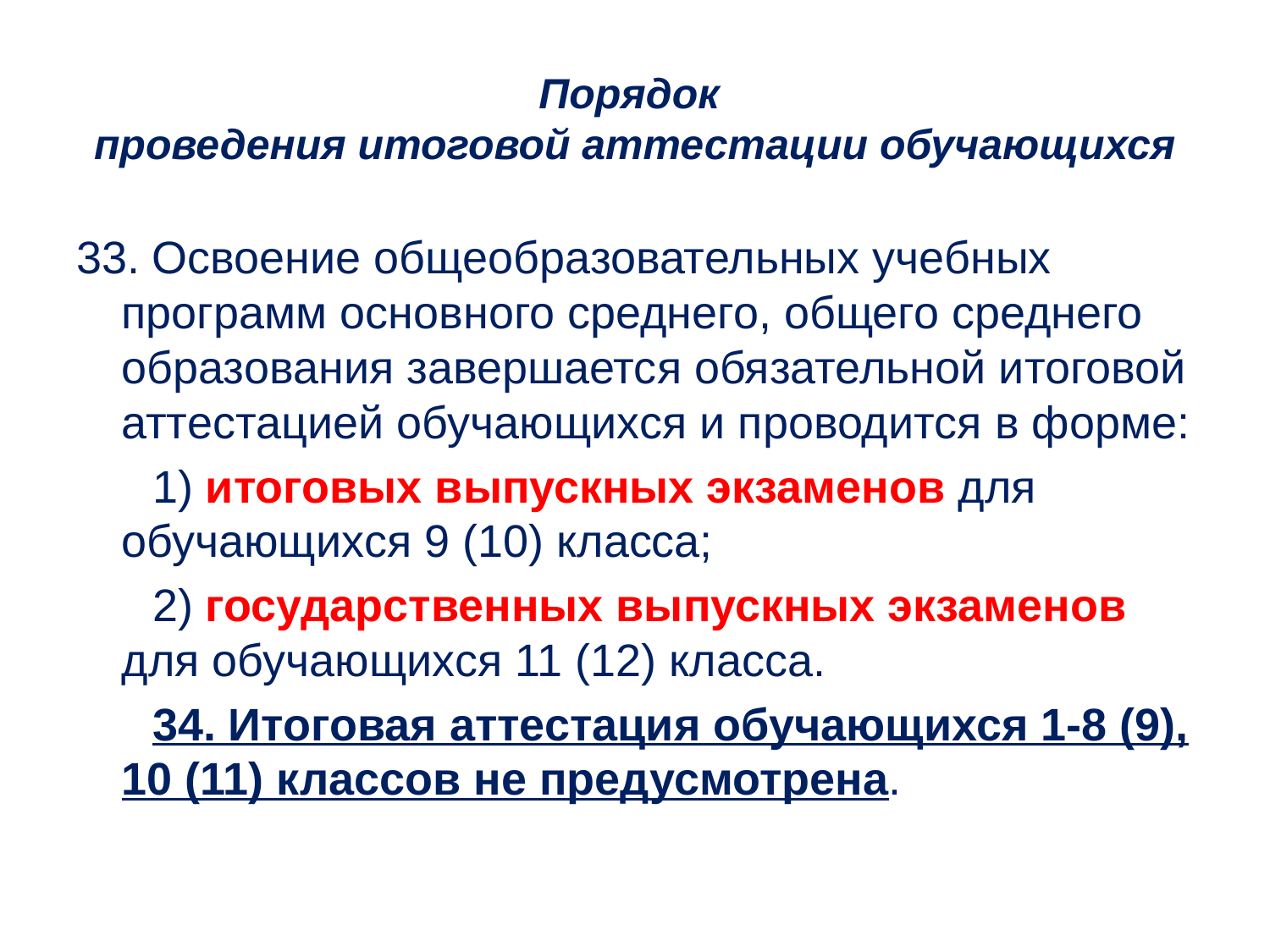

# Порядок проведения итоговой аттестации обучающихся
33. Освоение общеобразовательных учебных программ основного среднего, общего среднего образования завершается обязательной итоговой аттестацией обучающихся и проводится в форме:
      1) итоговых выпускных экзаменов для обучающихся 9 (10) класса;
      2) государственных выпускных экзаменов для обучающихся 11 (12) класса.
      34. Итоговая аттестация обучающихся 1-8 (9), 10 (11) классов не предусмотрена.